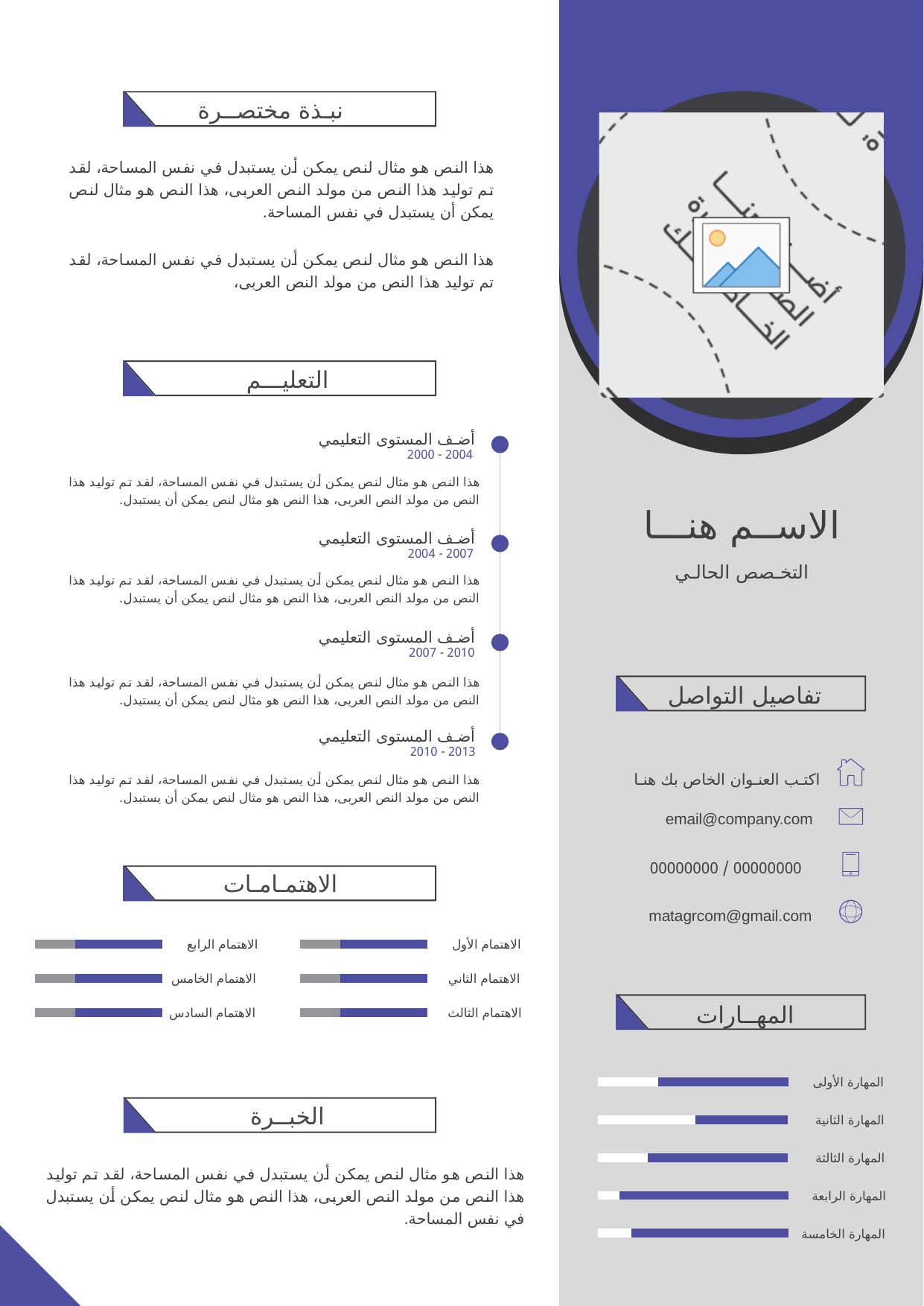

نبـذة مختصــرة

هذا النص هو مثال لنص يمكن أن يستبدل في نفس المساحة، لقد تم توليد هذا النص من مولد النص العربى، هذا النص هو مثال لنص يمكن أن يستبدل في نفس المساحة.
هذا النص هو مثال لنص يمكن أن يستبدل في نفس المساحة، لقد تم توليد هذا النص من مولد النص العربى،
التعليـــم

أضـف المستوى التعليمي

2004 - 2000

هذا النص هو مثال لنص يمكن أن يستبدل في نفس المساحة، لقد تم توليد هذا النص من مولد النص العربى، هذا النص هو مثال لنص يمكن أن يستبدل.
الاســم هنـــا
أضـف المستوى التعليمي

2007 - 2004
التخـصص الحالـي
هذا النص هو مثال لنص يمكن أن يستبدل في نفس المساحة، لقد تم توليد هذا النص من مولد النص العربى، هذا النص هو مثال لنص يمكن أن يستبدل.
أضـف المستوى التعليمي

2010 - 2007
هذا النص هو مثال لنص يمكن أن يستبدل في نفس المساحة، لقد تم توليد هذا النص من مولد النص العربى، هذا النص هو مثال لنص يمكن أن يستبدل.
تفاصيل التواصل

أضـف المستوى التعليمي

2013 - 2010

هذا النص هو مثال لنص يمكن أن يستبدل في نفس المساحة، لقد تم توليد هذا النص من مولد النص العربى، هذا النص هو مثال لنص يمكن أن يستبدل.
اكتـب العنـوان الخاص بك هنـا
email@company.com

00000000 / 00000000
الاهتمـامـات

matagrcom@gmail.com
الاهتمام الرابع

الاهتمام الأول

الاهتمام الخامس

الاهتمام الثاني

المهــارات
الاهتمام السادس

الاهتمام الثالث

المهارة الأولى

الخبــرة

المهارة الثانية

المهارة الثالثة

هذا النص هو مثال لنص يمكن أن يستبدل في نفس المساحة، لقد تم توليد هذا النص من مولد النص العربى، هذا النص هو مثال لنص يمكن أن يستبدل في نفس المساحة.
المهارة الرابعة

المهارة الخامسة